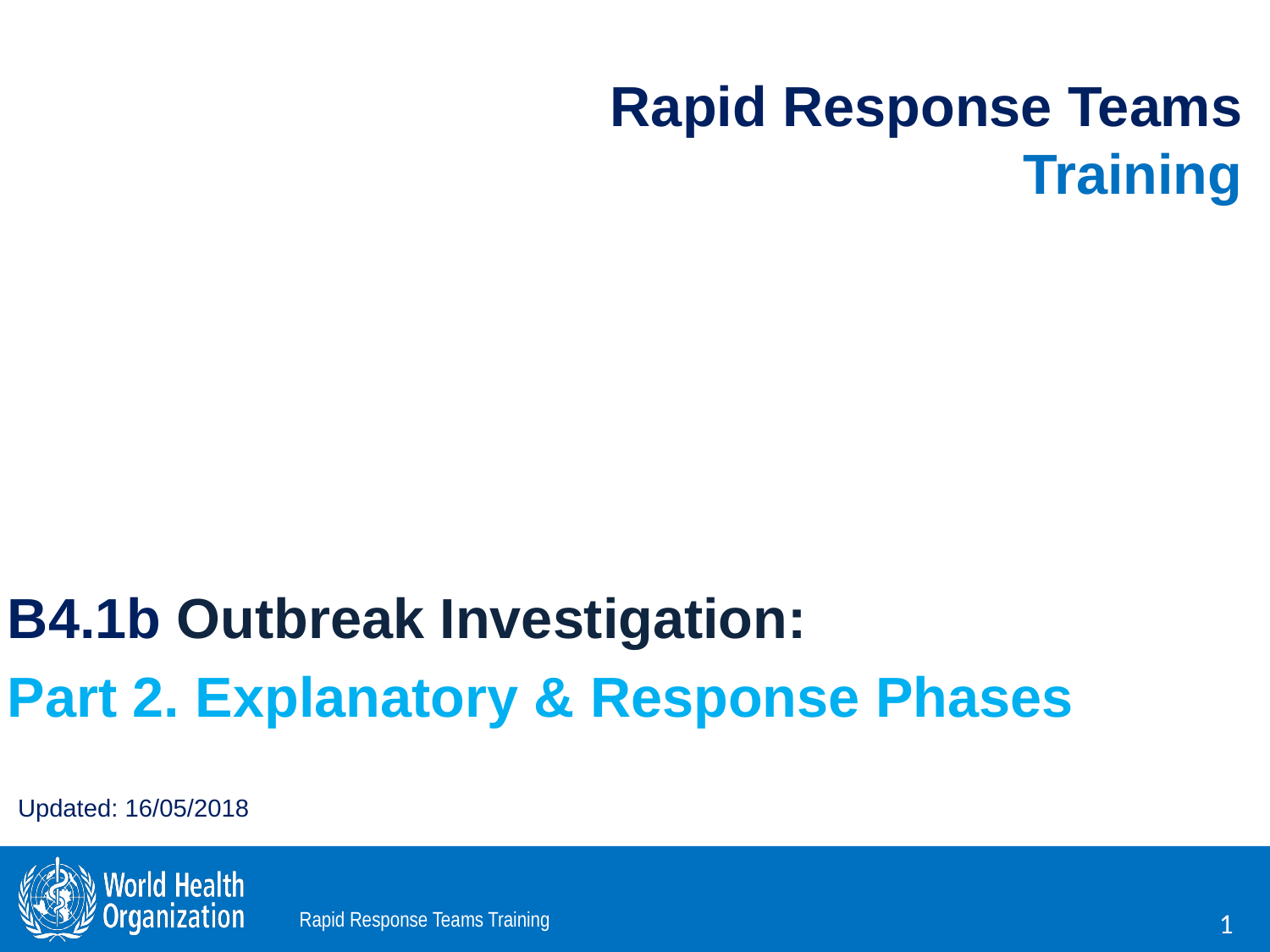

Rapid Response Teams Training
B4.1b Outbreak Investigation:
Part 2. Explanatory & Response Phases
Updated: 16/05/2018